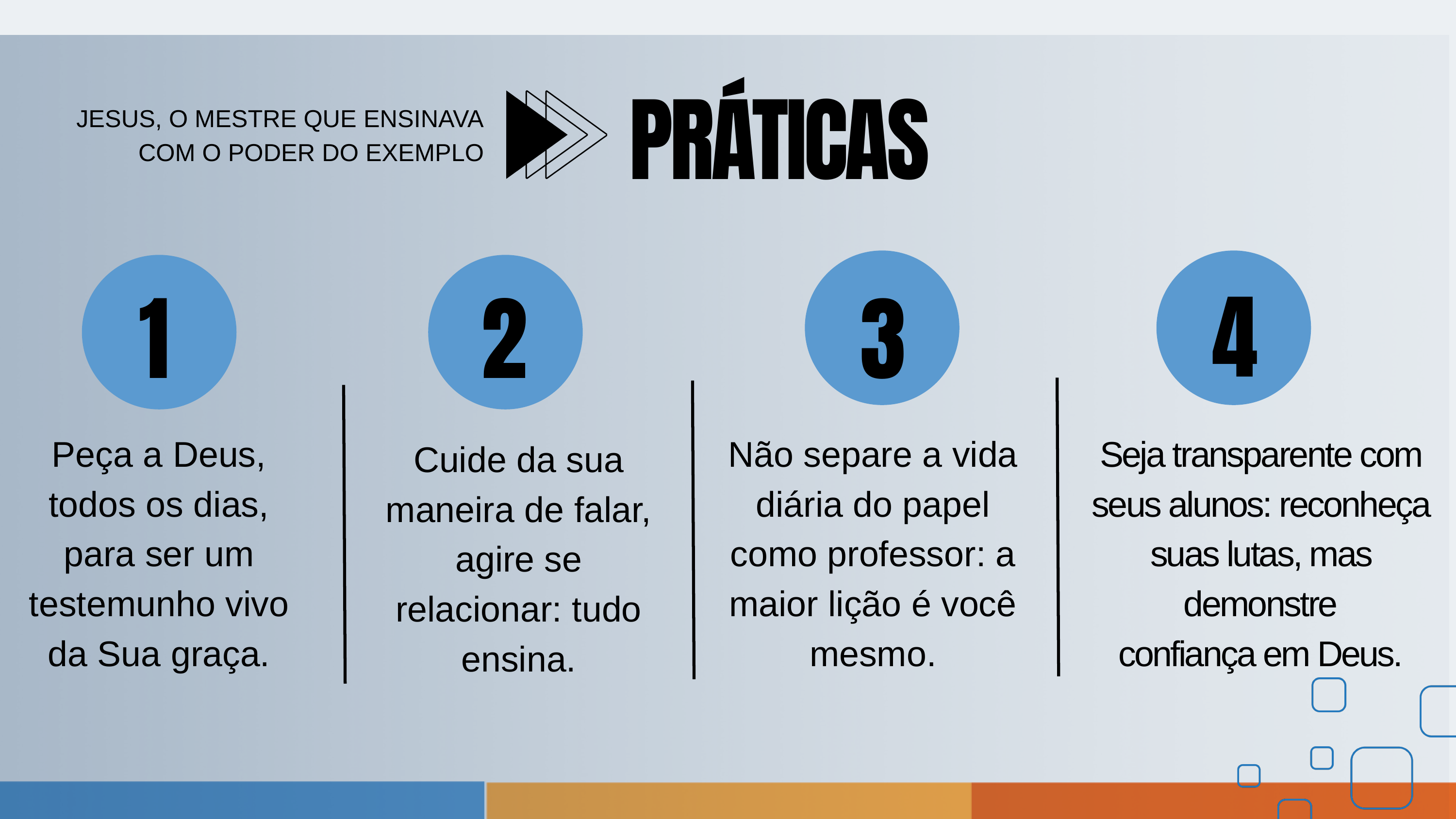

PRÁTICAS

JESUS, O MESTRE QUE ENSINAVA
COM O PODER DO EXEMPLO

4
1
2
3

Peça a Deus, todos os dias, para ser um testemunho vivo da Sua graça.
Não separe a vida diária do papel como professor: a maior lição é você mesmo.
Seja transparente com seus alunos: reconheça suas lutas, mas demonstre
confiança em Deus.

Cuide da sua maneira de falar, agire se relacionar: tudo ensina.